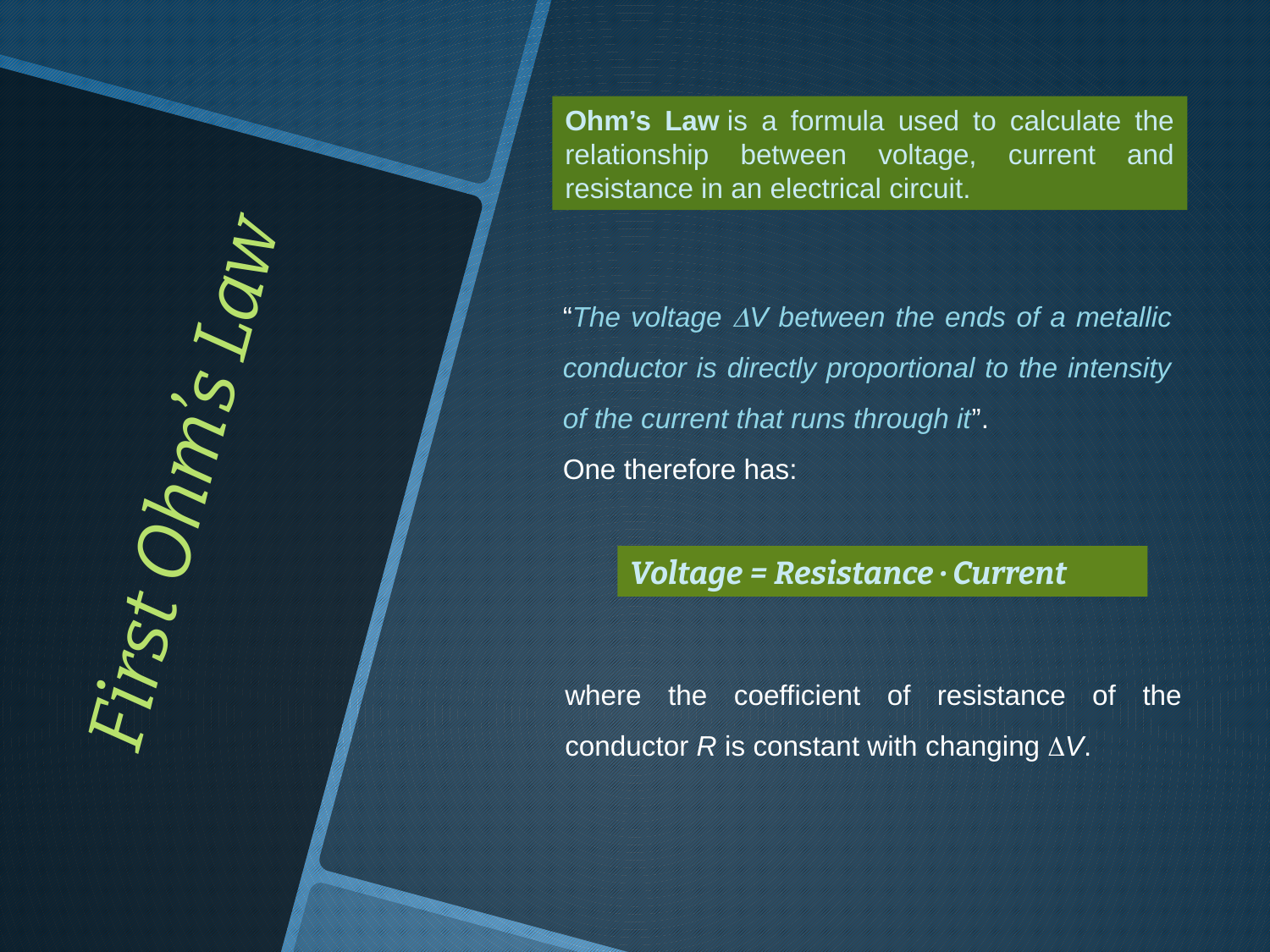

Ohm’s Law is a formula used to calculate the relationship between voltage, current and resistance in an electrical circuit.
“The voltage ΔV between the ends of a metallic conductor is directly proportional to the intensity of the current that runs through it”.
One therefore has:
Voltage = Resistance ∙ Current
where the coefficient of resistance of the conductor R is constant with changing ΔV.
# First Ohm’s Law